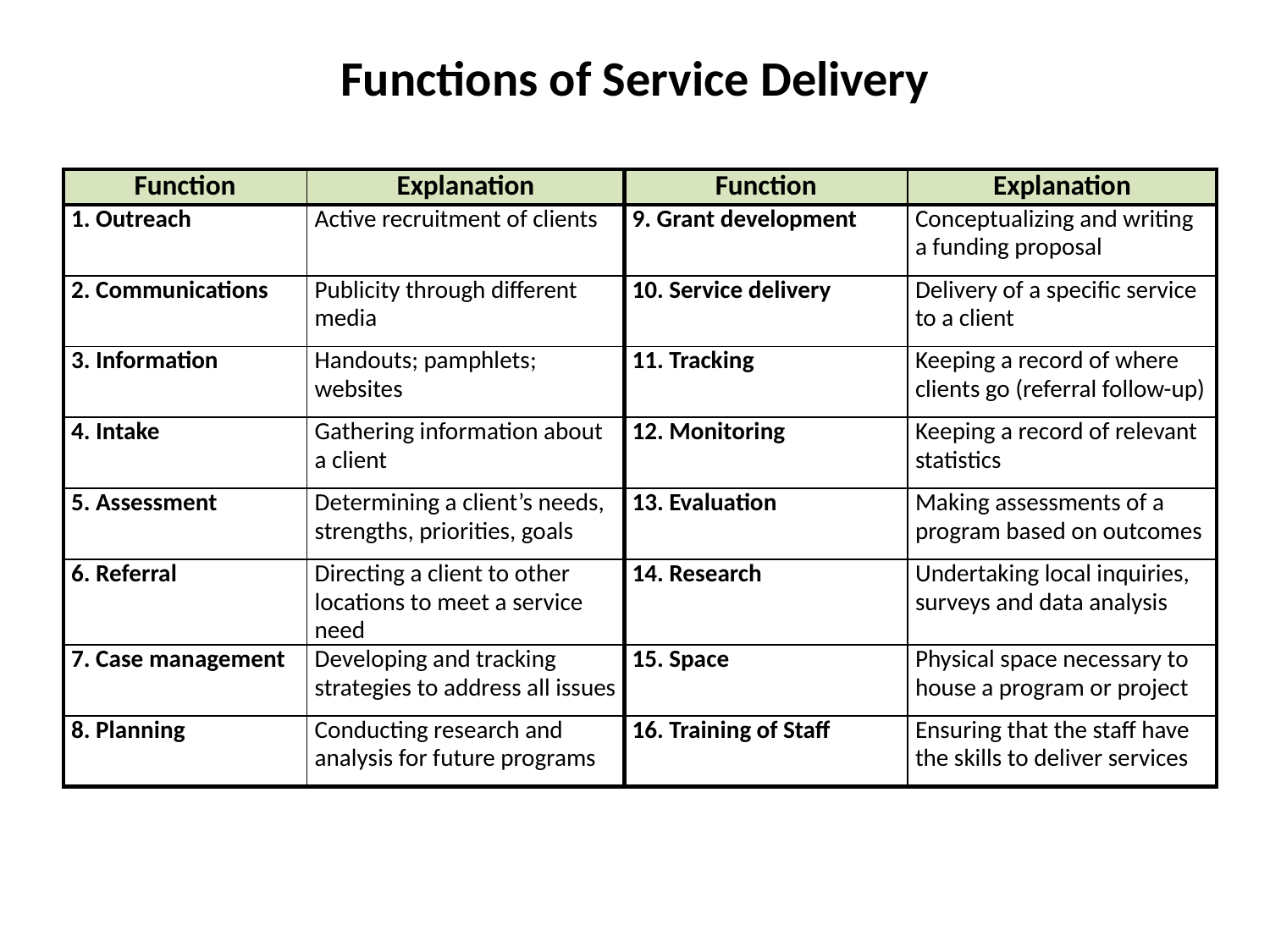

Functions of Service Delivery
| Function | Explanation | Function | Explanation |
| --- | --- | --- | --- |
| 1. Outreach | Active recruitment of clients | 9. Grant development | Conceptualizing and writing a funding proposal |
| 2. Communications | Publicity through different media | 10. Service delivery | Delivery of a specific service to a client |
| 3. Information | Handouts; pamphlets; websites | 11. Tracking | Keeping a record of where clients go (referral follow-up) |
| 4. Intake | Gathering information about a client | 12. Monitoring | Keeping a record of relevant statistics |
| 5. Assessment | Determining a client’s needs, strengths, priorities, goals | 13. Evaluation | Making assessments of a program based on outcomes |
| 6. Referral | Directing a client to other locations to meet a service need | 14. Research | Undertaking local inquiries, surveys and data analysis |
| 7. Case management | Developing and tracking strategies to address all issues | 15. Space | Physical space necessary to house a program or project |
| 8. Planning | Conducting research and analysis for future programs | 16. Training of Staff | Ensuring that the staff have the skills to deliver services |